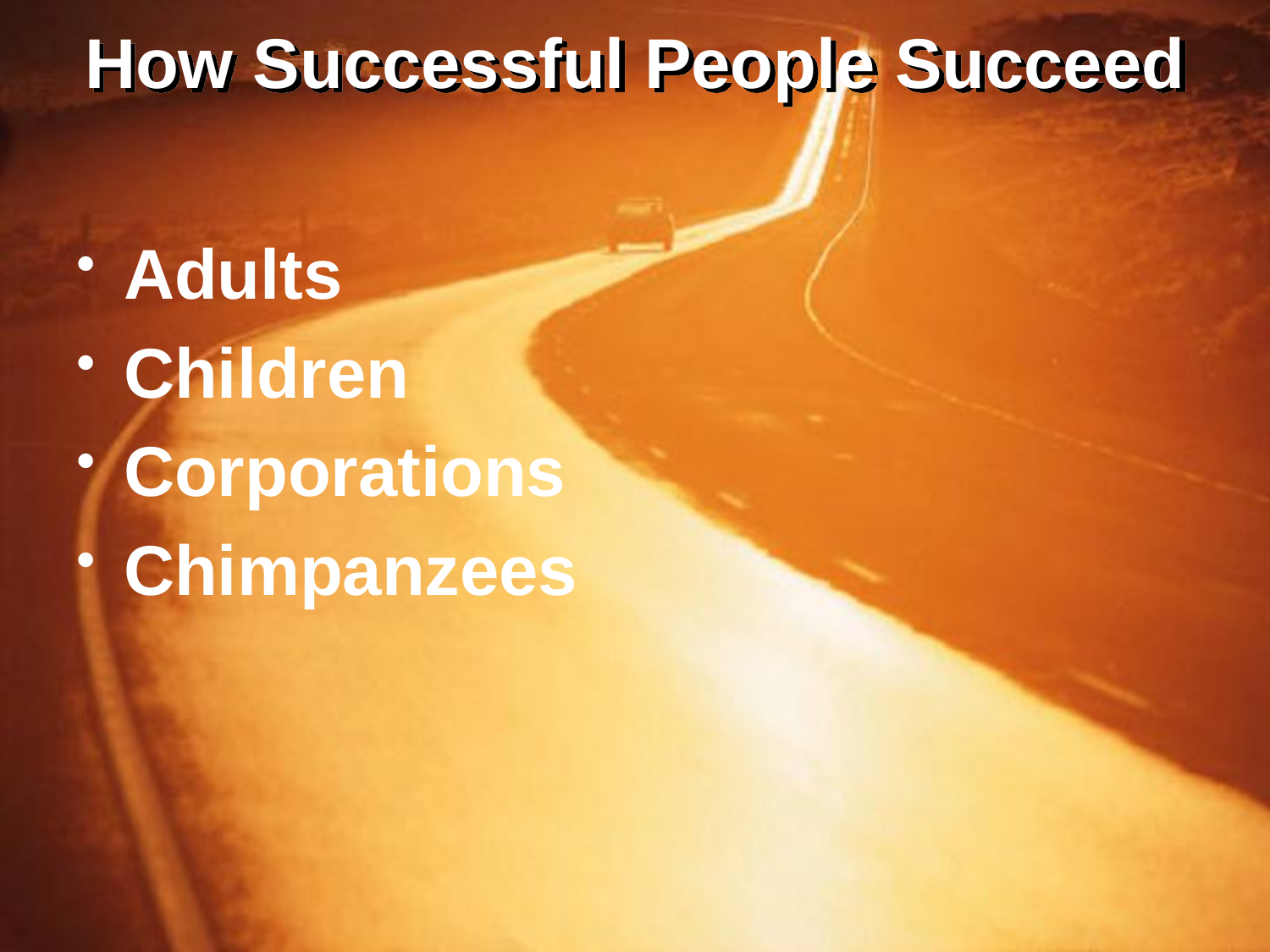

# How Successful People Succeed
Adults
Children
Corporations
Chimpanzees